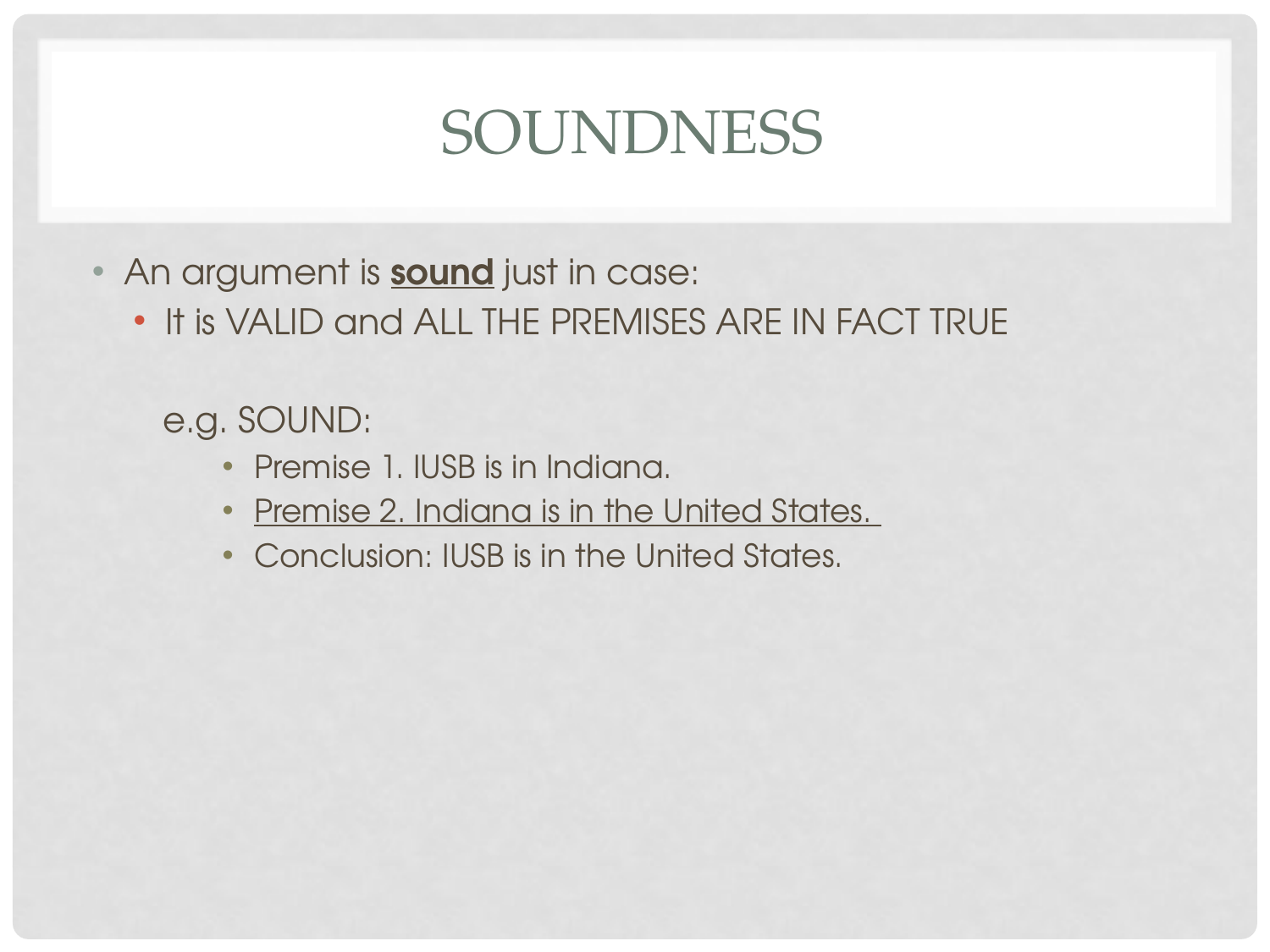

# Soundness
An argument is sound just in case:
It is VALID and ALL THE PREMISES ARE IN FACT TRUE

   e.g. SOUND:
Premise 1. IUSB is in Indiana.
Premise 2. Indiana is in the United States.
Conclusion: IUSB is in the United States.